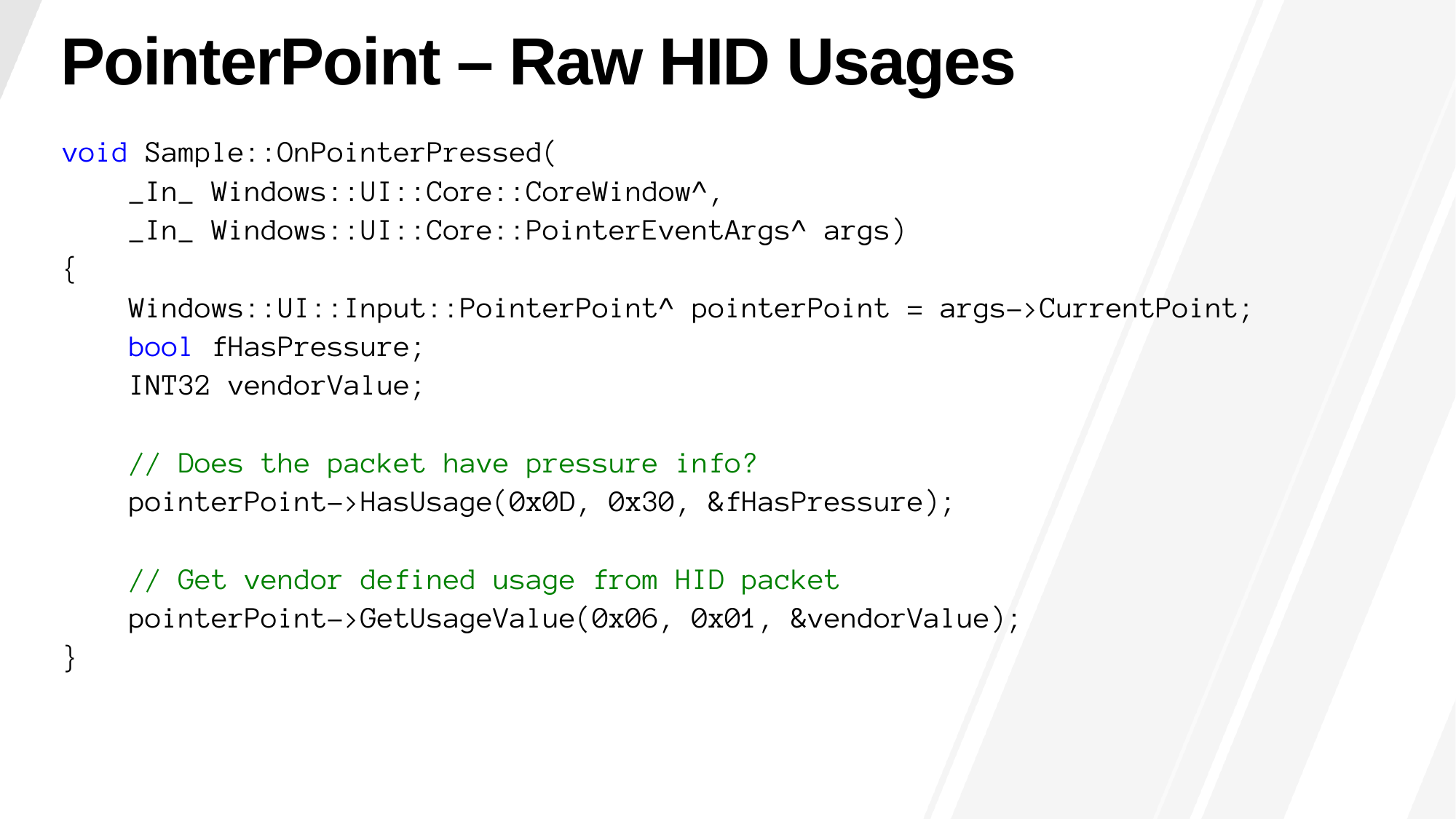

# PointerPoint – Raw HID Usages
void Sample::OnPointerPressed(
    _In_ Windows::UI::Core::CoreWindow^,
    _In_ Windows::UI::Core::PointerEventArgs^ args)
{
    Windows::UI::Input::PointerPoint^ pointerPoint = args->CurrentPoint;
    bool fHasPressure;
    INT32 vendorValue;

    // Does the packet have pressure info?
    pointerPoint->HasUsage(0x0D, 0x30, &fHasPressure);

    // Get vendor defined usage from HID packet
    pointerPoint->GetUsageValue(0x06, 0x01, &vendorValue);
}